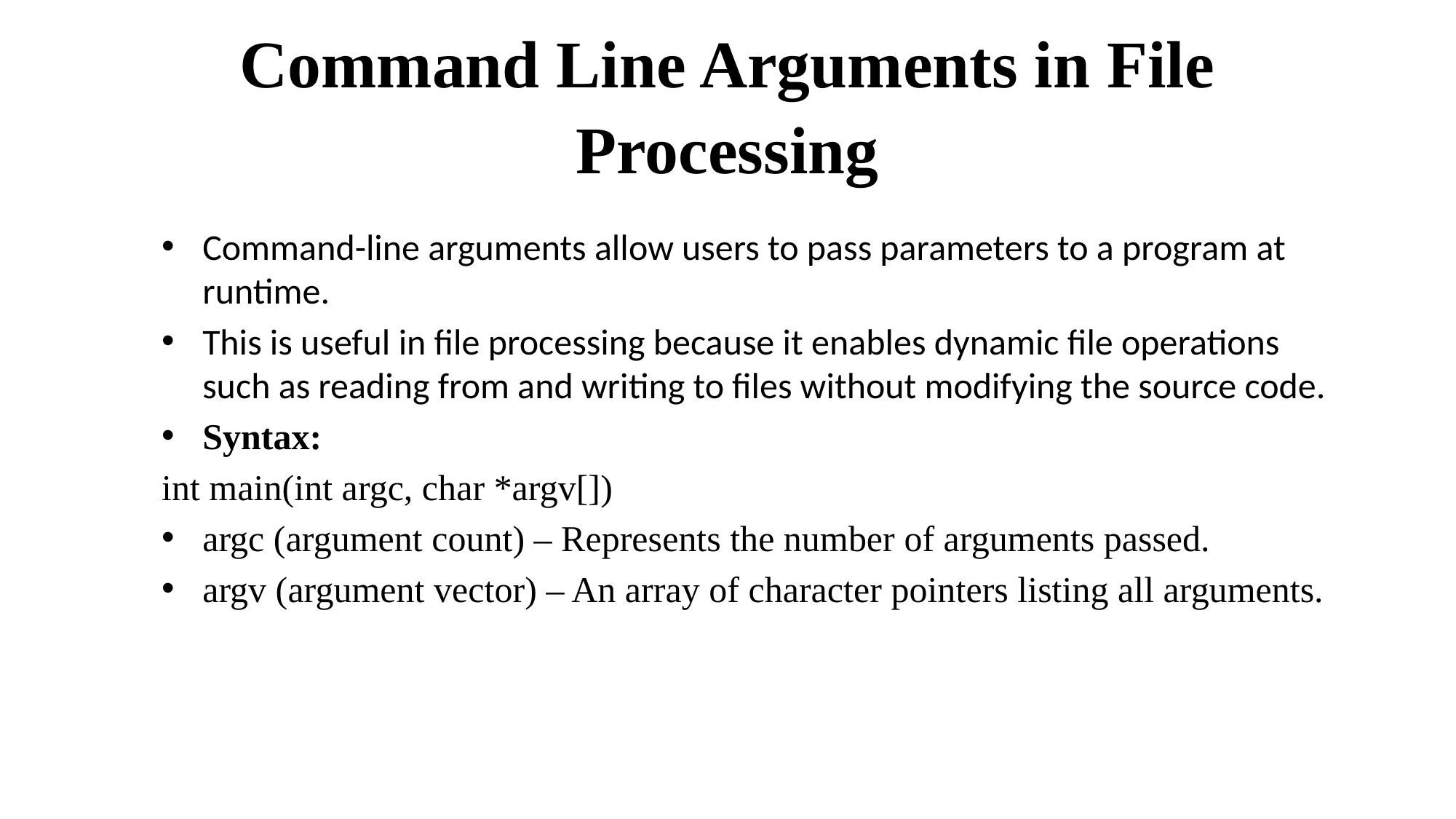

# Command Line Arguments in File Processing
Command-line arguments allow users to pass parameters to a program at runtime.
This is useful in file processing because it enables dynamic file operations such as reading from and writing to files without modifying the source code.
Syntax:
int main(int argc, char *argv[])
argc (argument count) – Represents the number of arguments passed.
argv (argument vector) – An array of character pointers listing all arguments.